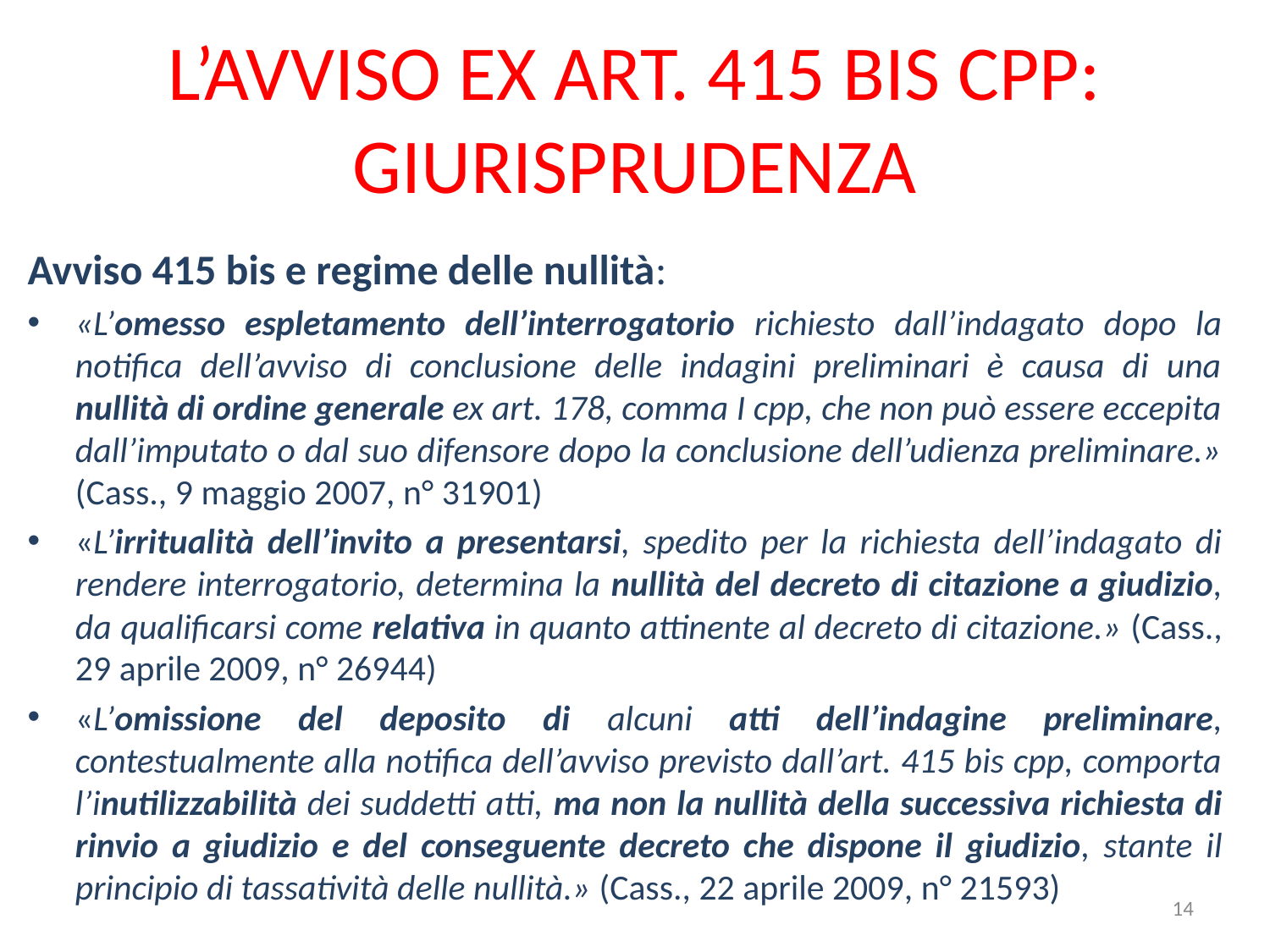

# L’AVVISO EX ART. 415 BIS CPP: GIURISPRUDENZA
Avviso 415 bis e regime delle nullità:
«L’omesso espletamento dell’interrogatorio richiesto dall’indagato dopo la notifica dell’avviso di conclusione delle indagini preliminari è causa di una nullità di ordine generale ex art. 178, comma I cpp, che non può essere eccepita dall’imputato o dal suo difensore dopo la conclusione dell’udienza preliminare.» (Cass., 9 maggio 2007, n° 31901)
«L’irritualità dell’invito a presentarsi, spedito per la richiesta dell’indagato di rendere interrogatorio, determina la nullità del decreto di citazione a giudizio, da qualificarsi come relativa in quanto attinente al decreto di citazione.» (Cass., 29 aprile 2009, n° 26944)
«L’omissione del deposito di alcuni atti dell’indagine preliminare, contestualmente alla notifica dell’avviso previsto dall’art. 415 bis cpp, comporta l’inutilizzabilità dei suddetti atti, ma non la nullità della successiva richiesta di rinvio a giudizio e del conseguente decreto che dispone il giudizio, stante il principio di tassatività delle nullità.» (Cass., 22 aprile 2009, n° 21593)

14